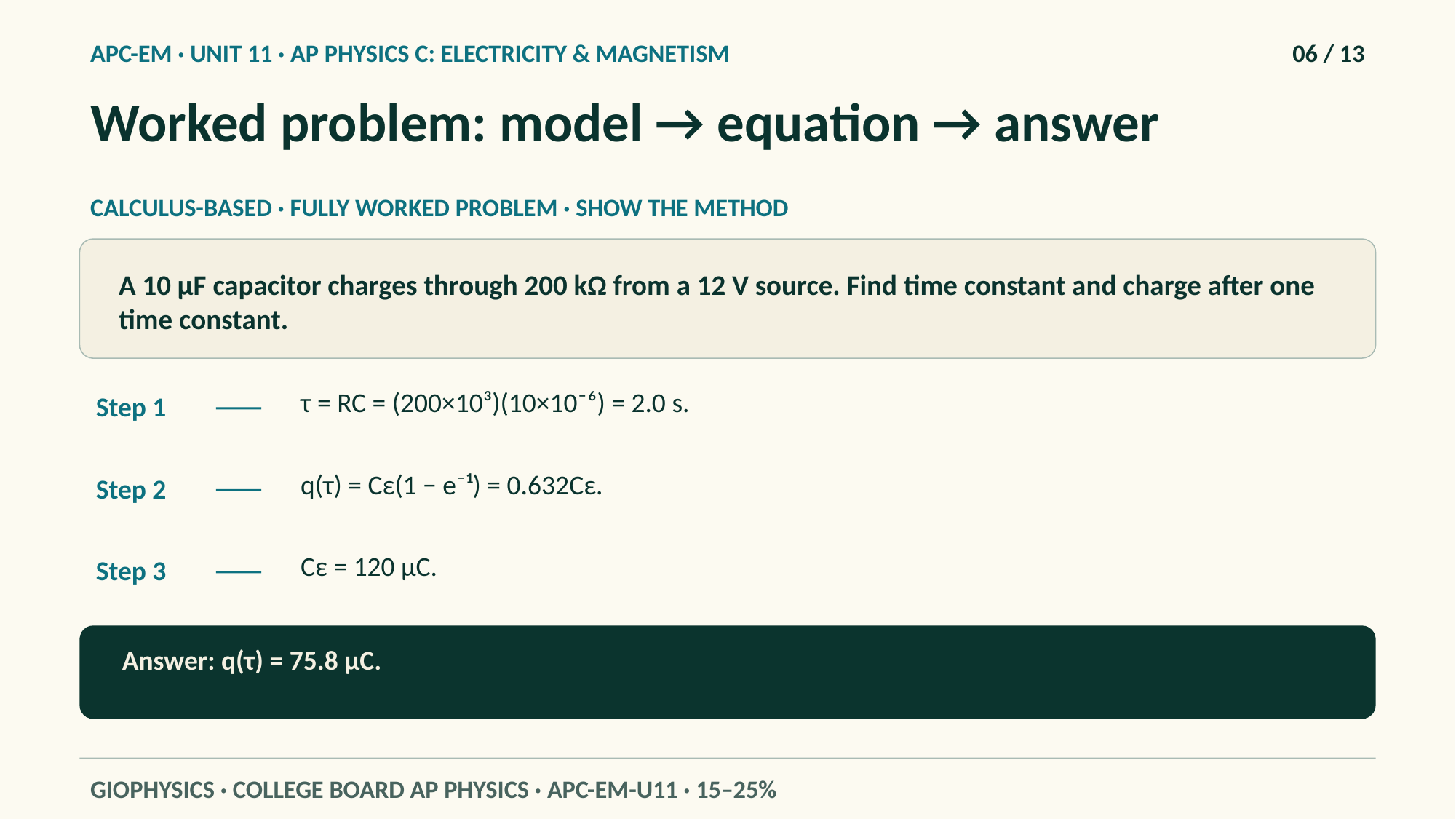

APC-EM · UNIT 11 · AP PHYSICS C: ELECTRICITY & MAGNETISM
06 / 13
Worked problem: model → equation → answer
CALCULUS-BASED · FULLY WORKED PROBLEM · SHOW THE METHOD

A 10 μF capacitor charges through 200 kΩ from a 12 V source. Find time constant and charge after one time constant.
τ = RC = (200×10³)(10×10⁻⁶) = 2.0 s.
Step 1

q(τ) = Cε(1 − e⁻¹) = 0.632Cε.
Step 2

Cε = 120 μC.
Step 3

Answer: q(τ) = 75.8 μC.

GIOPHYSICS · COLLEGE BOARD AP PHYSICS · APC-EM-U11 · 15–25%